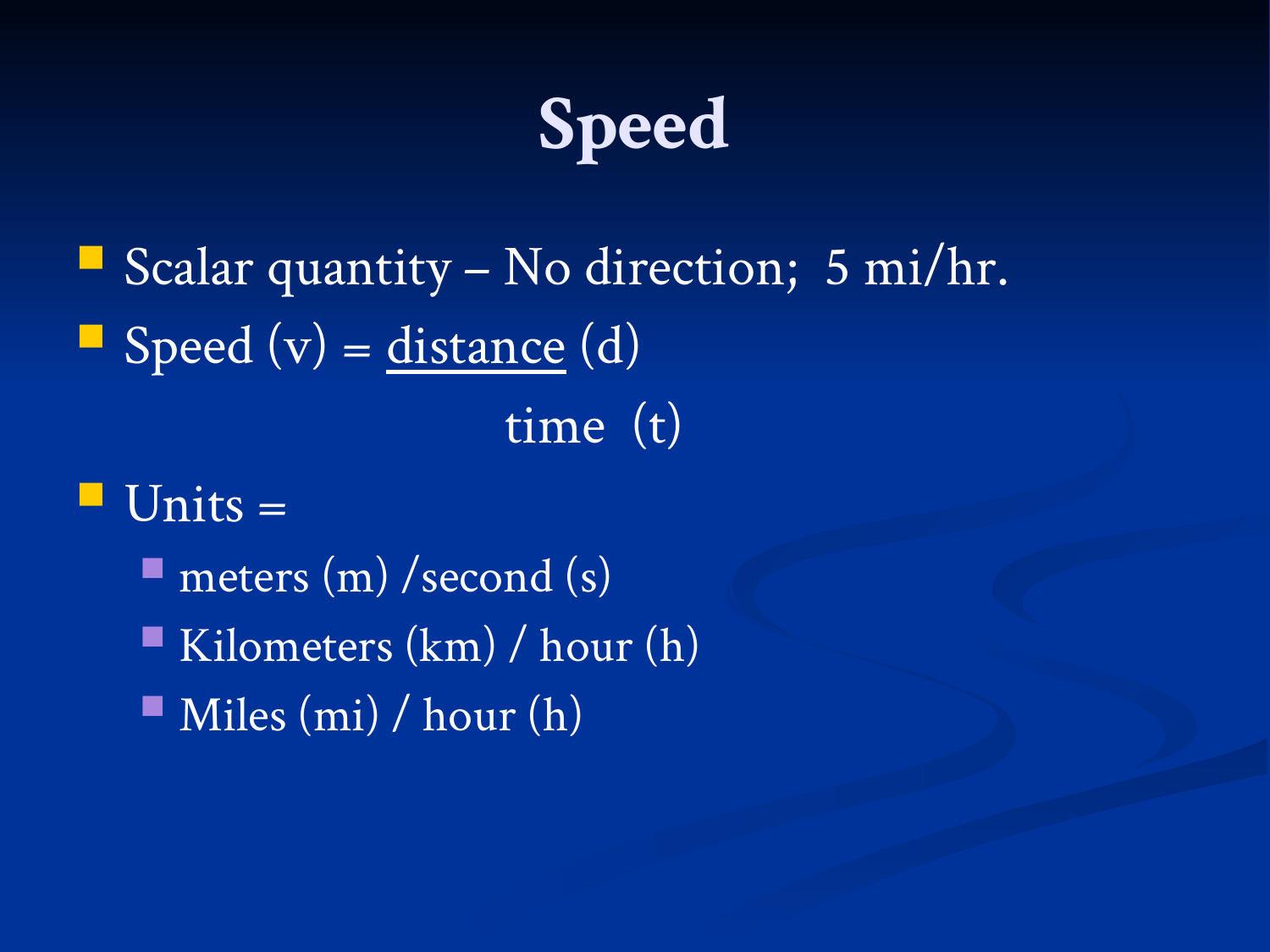

# Speed
Scalar quantity – No direction;  5 mi/hr.
Speed (v) = distance (d)
			          time  (t)
Units =
meters (m) /second (s)
Kilometers (km) / hour (h)
Miles (mi) / hour (h)